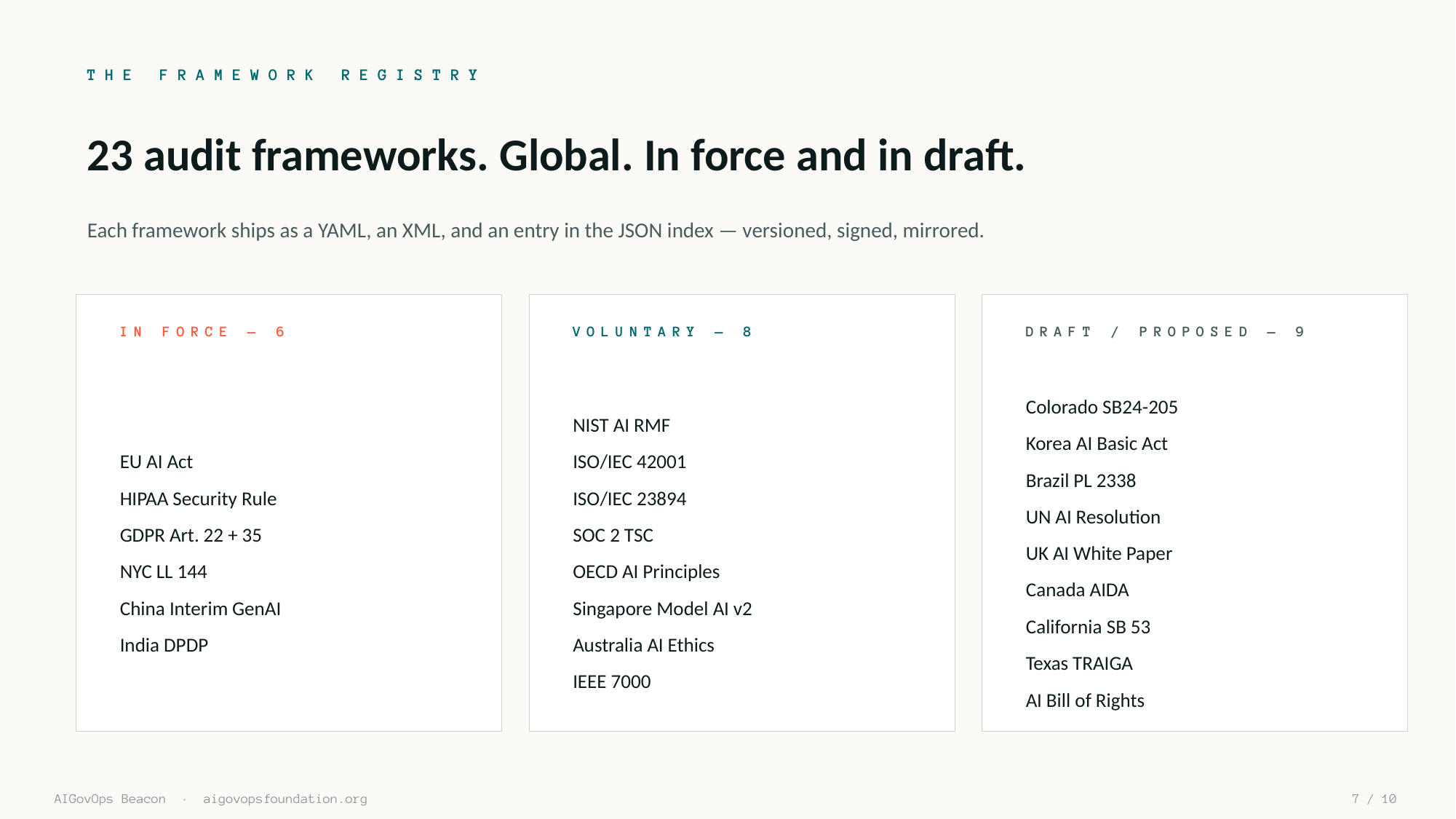

THE FRAMEWORK REGISTRY
23 audit frameworks. Global. In force and in draft.
Each framework ships as a YAML, an XML, and an entry in the JSON index — versioned, signed, mirrored.

IN FORCE — 6
VOLUNTARY — 8
DRAFT / PROPOSED — 9
EU AI Act
HIPAA Security Rule
GDPR Art. 22 + 35
NYC LL 144
China Interim GenAI
India DPDP
NIST AI RMF
ISO/IEC 42001
ISO/IEC 23894
SOC 2 TSC
OECD AI Principles
Singapore Model AI v2
Australia AI Ethics
IEEE 7000
Colorado SB24-205
Korea AI Basic Act
Brazil PL 2338
UN AI Resolution
UK AI White Paper
Canada AIDA
California SB 53
Texas TRAIGA
AI Bill of Rights
AIGovOps Beacon  ·  aigovopsfoundation.org
7 / 10